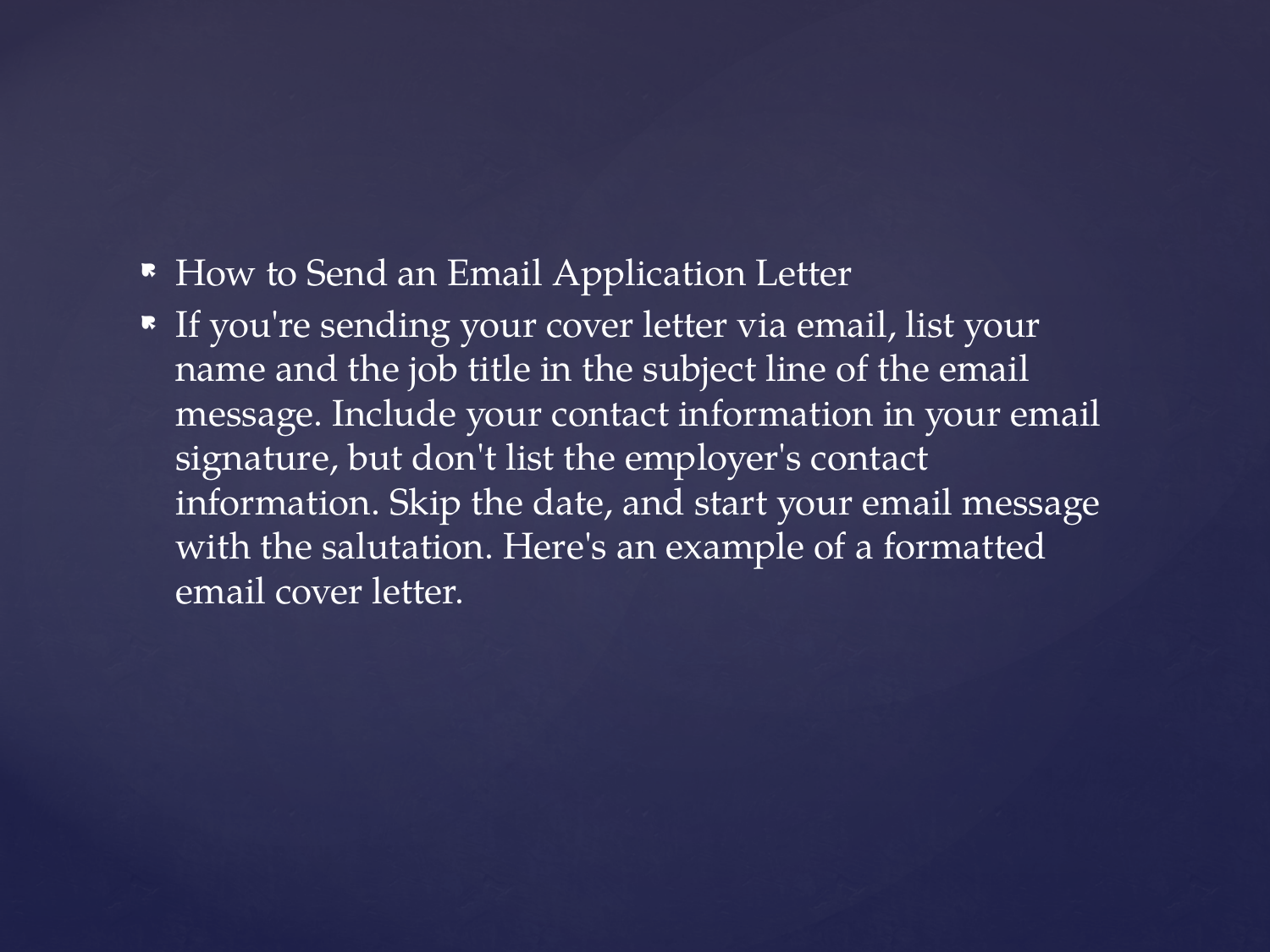

How to Send an Email Application Letter
If you're sending your cover letter via email, list your name and the job title in the subject line of the email message. Include your contact information in your email signature, but don't list the employer's contact information. Skip the date, and start your email message with the salutation. Here's an example of a formatted email cover letter.

#